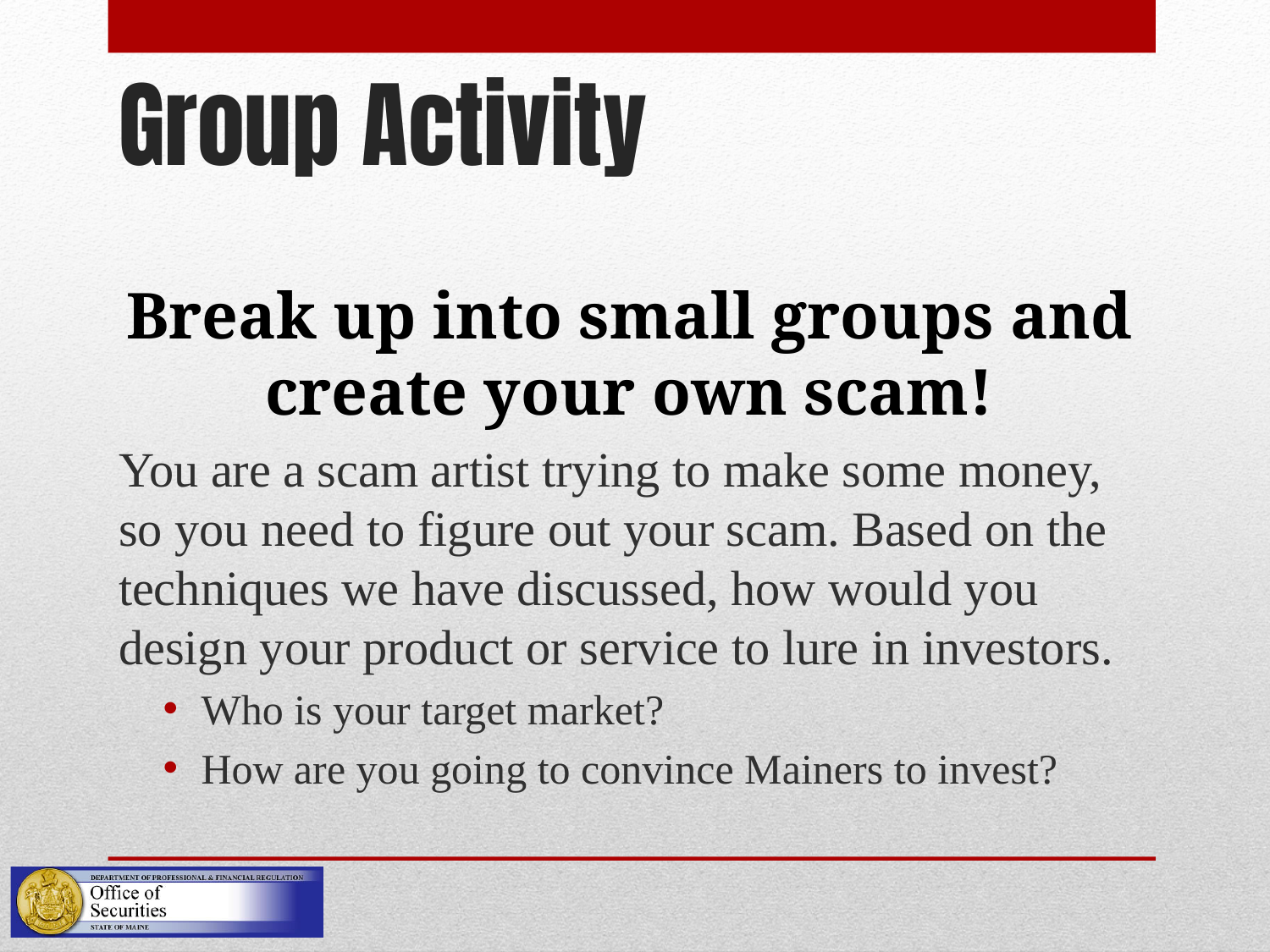

# Group Activity
Break up into small groups and create your own scam!
You are a scam artist trying to make some money, so you need to figure out your scam. Based on the techniques we have discussed, how would you design your product or service to lure in investors.
Who is your target market?
How are you going to convince Mainers to invest?